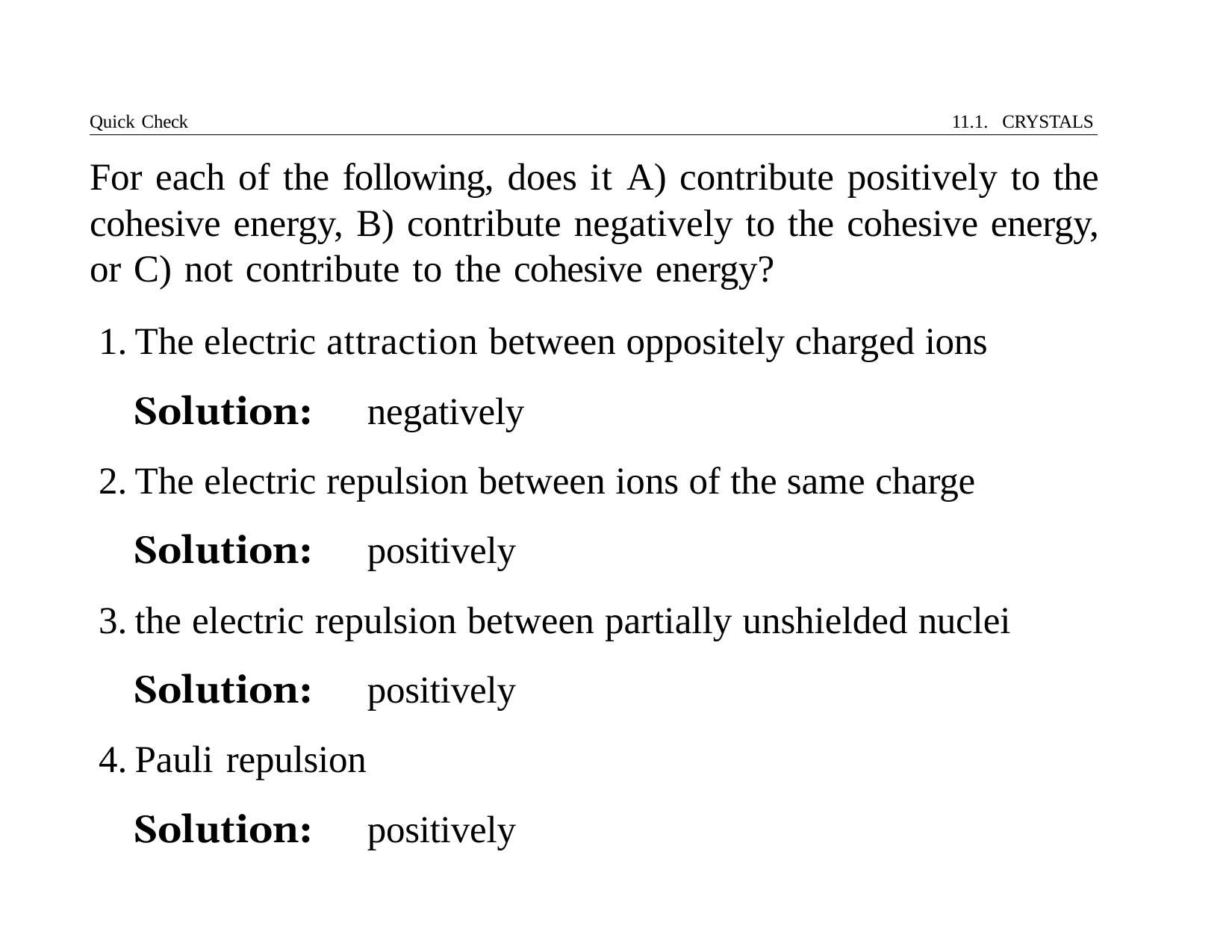

Quick Check	11.1.  CRYSTALS

# For each of the following, does it A) contribute positively to the cohesive energy, B) contribute negatively to the cohesive energy, or C) not contribute to the cohesive energy?
The electric attraction between oppositely charged ions
Solution:	negatively
The electric repulsion between ions of the same charge
Solution:	positively
the electric repulsion between partially unshielded nuclei
Solution:	positively
Pauli repulsion
Solution:	positively